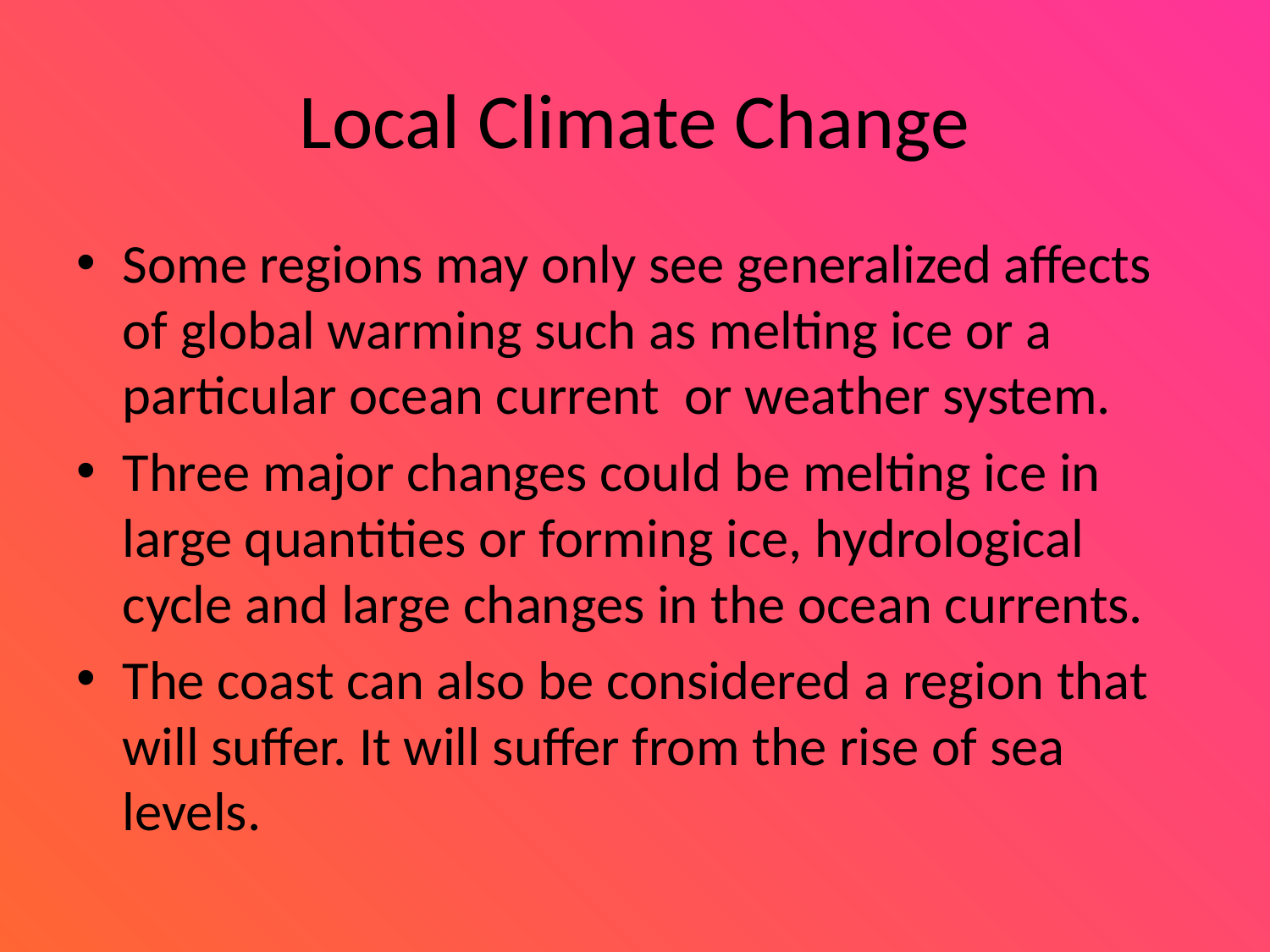

# Local Climate Change
Some regions may only see generalized affects of global warming such as melting ice or a particular ocean current  or weather system.
Three major changes could be melting ice in large quantities or forming ice, hydrological cycle and large changes in the ocean currents.
The coast can also be considered a region that will suffer. It will suffer from the rise of sea levels.